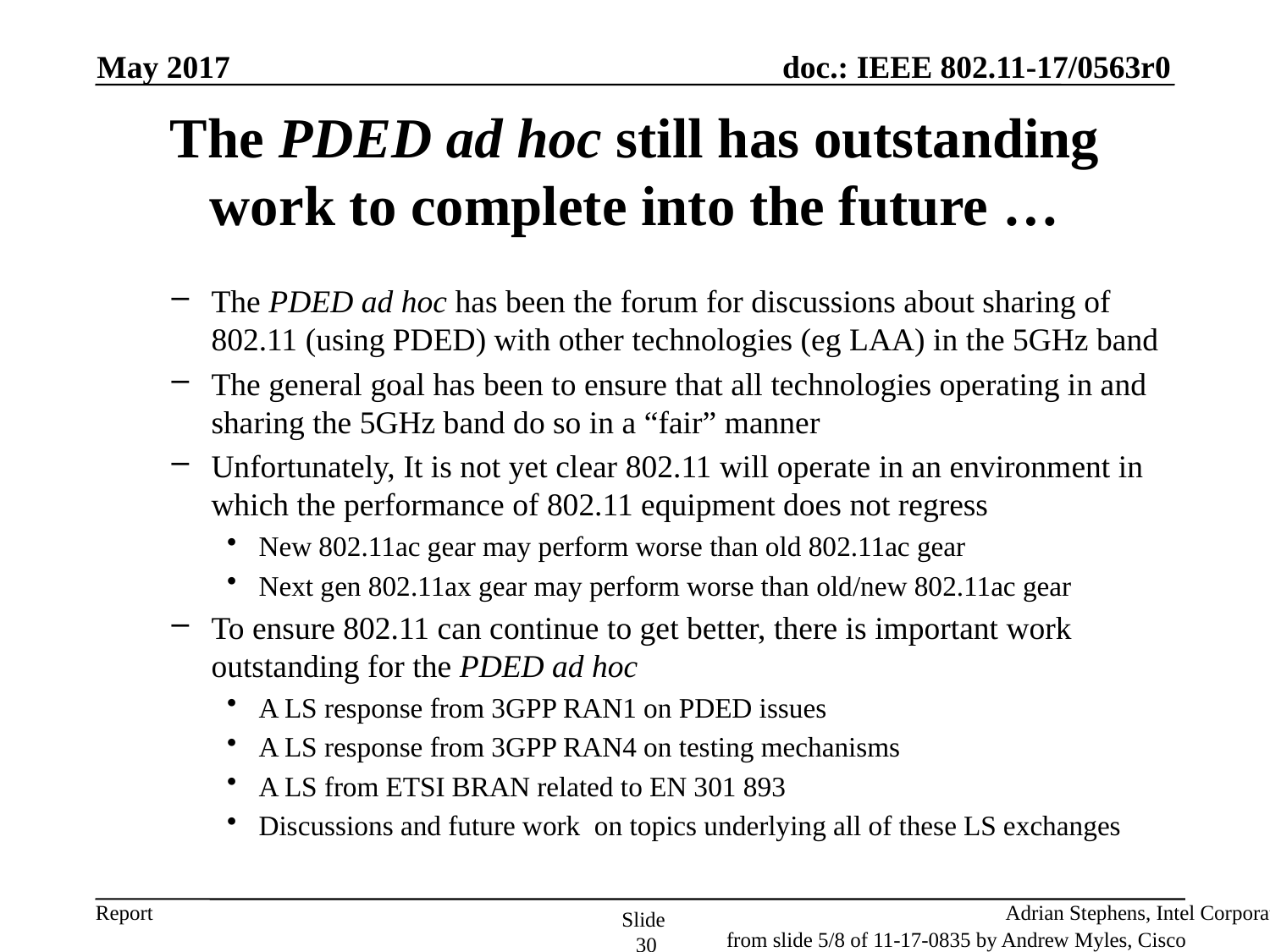

May 2017
# The PDED ad hoc still has outstanding work to complete into the future …
The PDED ad hoc has been the forum for discussions about sharing of 802.11 (using PDED) with other technologies (eg LAA) in the 5GHz band
The general goal has been to ensure that all technologies operating in and sharing the 5GHz band do so in a “fair” manner
Unfortunately, It is not yet clear 802.11 will operate in an environment in which the performance of 802.11 equipment does not regress
New 802.11ac gear may perform worse than old 802.11ac gear
Next gen 802.11ax gear may perform worse than old/new 802.11ac gear
To ensure 802.11 can continue to get better, there is important work outstanding for the PDED ad hoc
A LS response from 3GPP RAN1 on PDED issues
A LS response from 3GPP RAN4 on testing mechanisms
A LS from ETSI BRAN related to EN 301 893
Discussions and future work  on topics underlying all of these LS exchanges
Adrian Stephens, Intel Corporation
Slide 30
from slide 5/8 of 11-17-0835 by Andrew Myles, Cisco